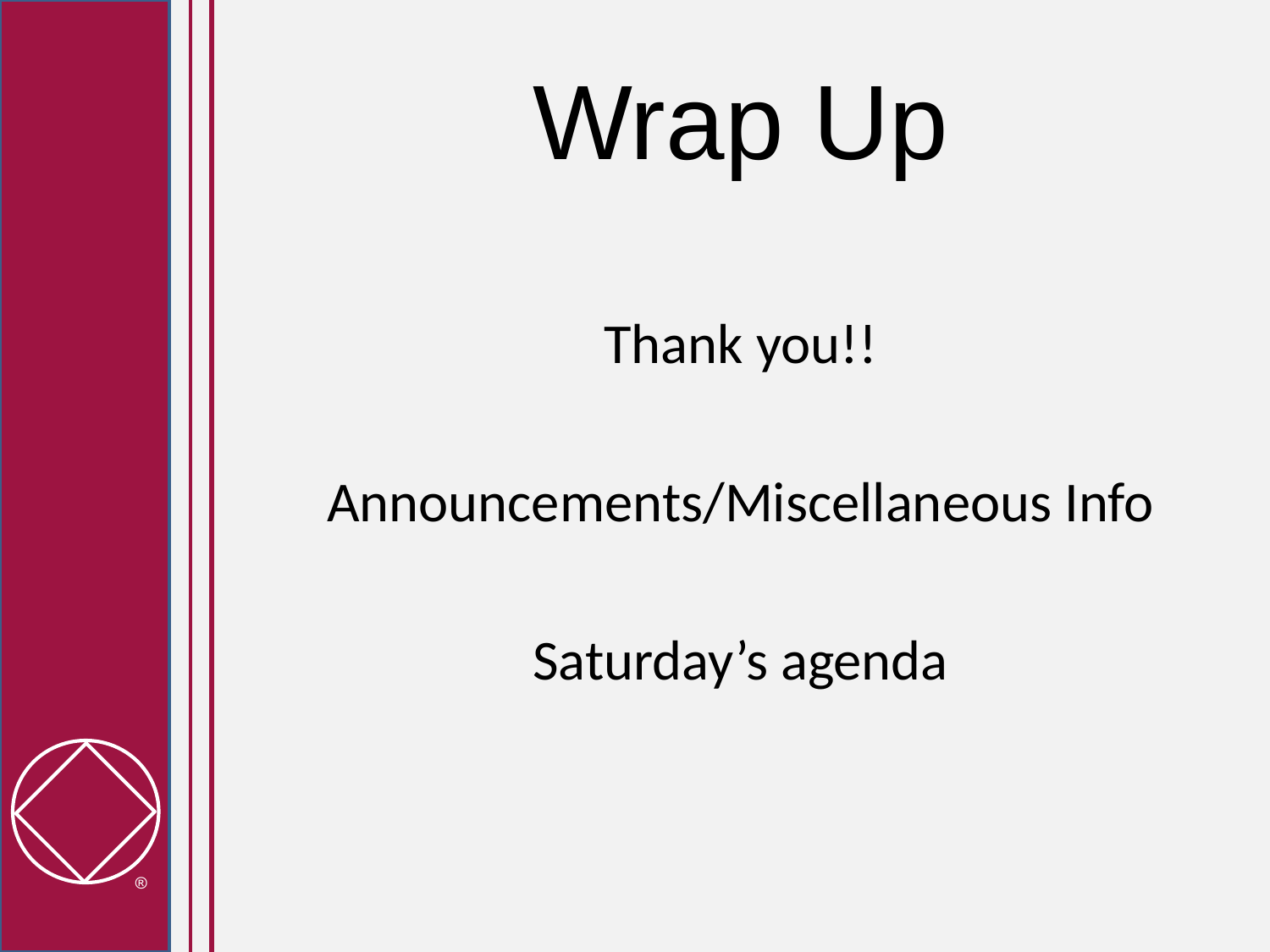

# Wrap Up

Thank you!!

Announcements/Miscellaneous Info

Saturday’s agenda